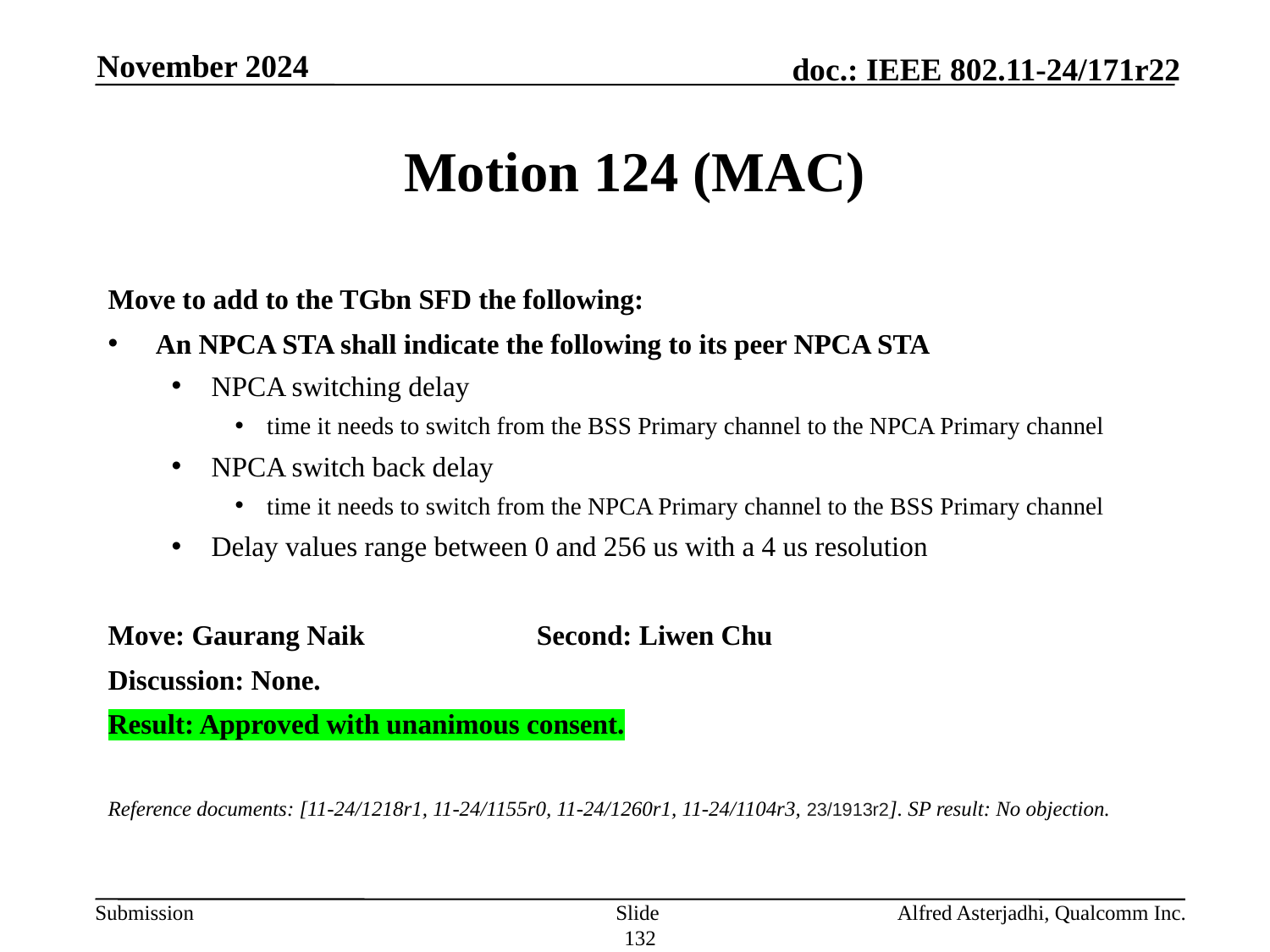

November 2024
# Motion 124 (MAC)
Move to add to the TGbn SFD the following:
An NPCA STA shall indicate the following to its peer NPCA STA
NPCA switching delay
time it needs to switch from the BSS Primary channel to the NPCA Primary channel
NPCA switch back delay
time it needs to switch from the NPCA Primary channel to the BSS Primary channel
Delay values range between 0 and 256 us with a 4 us resolution

Move: Gaurang Naik		Second: Liwen Chu
Discussion: None.
Result: Approved with unanimous consent.

Reference documents: [11-24/1218r1, 11-24/1155r0, 11-24/1260r1, 11-24/1104r3, 23/1913r2]. SP result: No objection.

Slide 132
Alfred Asterjadhi, Qualcomm Inc.